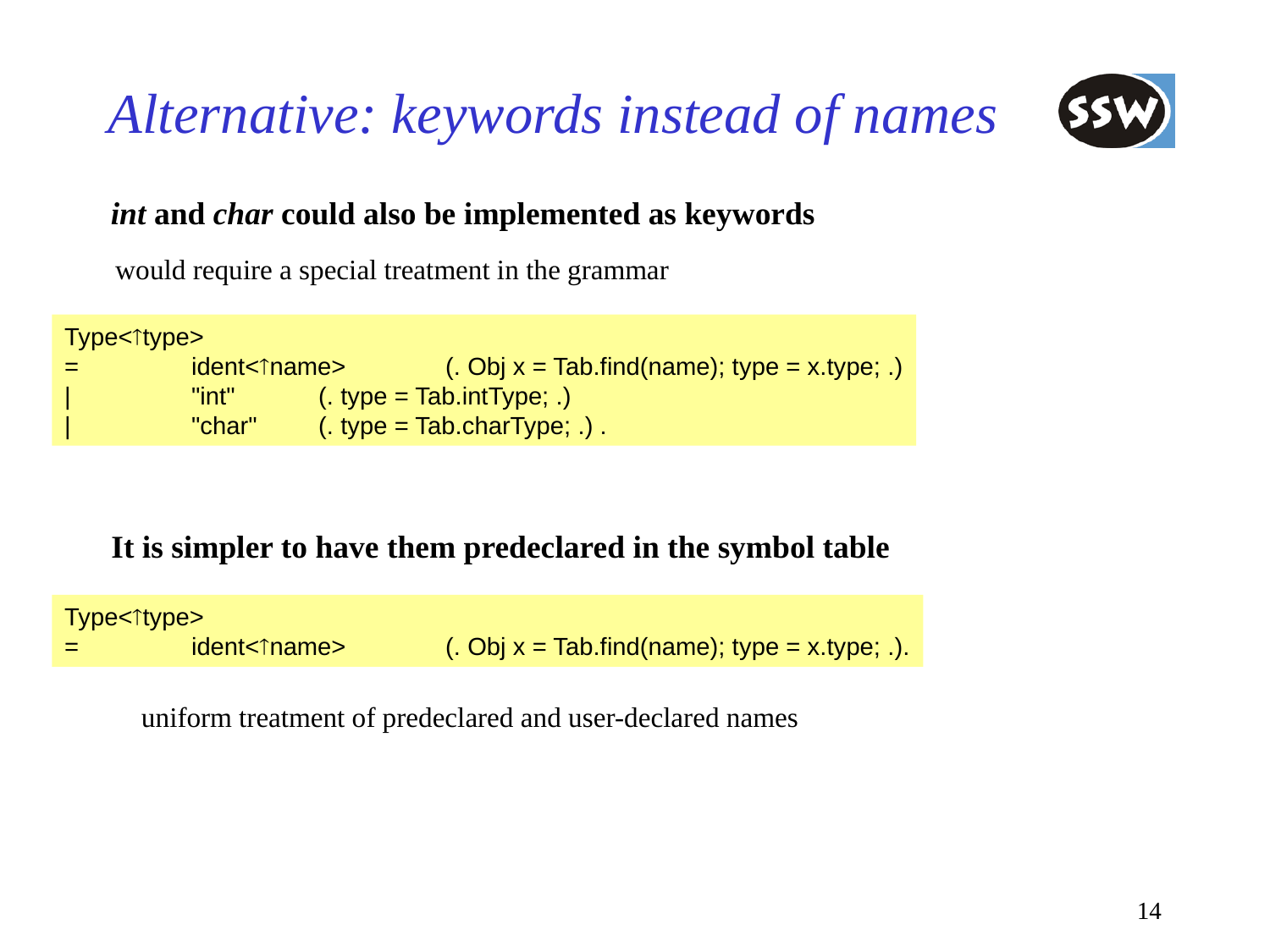

# Alternative: keywords instead of names
int and char could also be implemented as keywords
would require a special treatment in the grammar
Type<↑type>
=	ident<↑name>	(. Obj x = Tab.find(name); type = x.type; .)
|	"int"	(. type = Tab.intType; .)
|	"char"	(. type = Tab.charType; .) .
It is simpler to have them predeclared in the symbol table
Type<↑type>
=	ident<↑name>	(. Obj x = Tab.find(name); type = x.type; .).
uniform treatment of predeclared and user-declared names
14